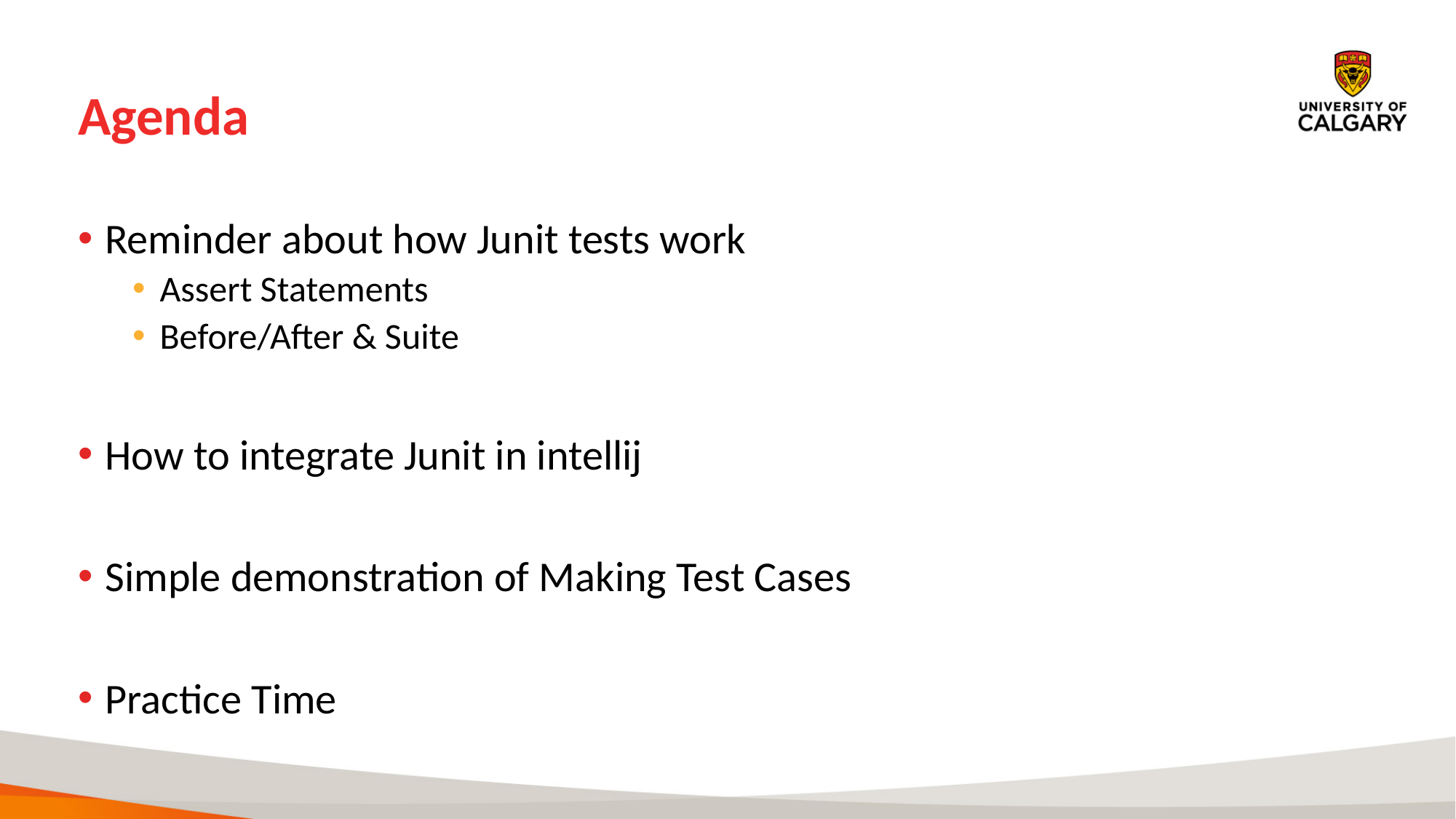

# Agenda
Reminder about how Junit tests work
Assert Statements
Before/After & Suite

How to integrate Junit in intellij

Simple demonstration of Making Test Cases

Practice Time